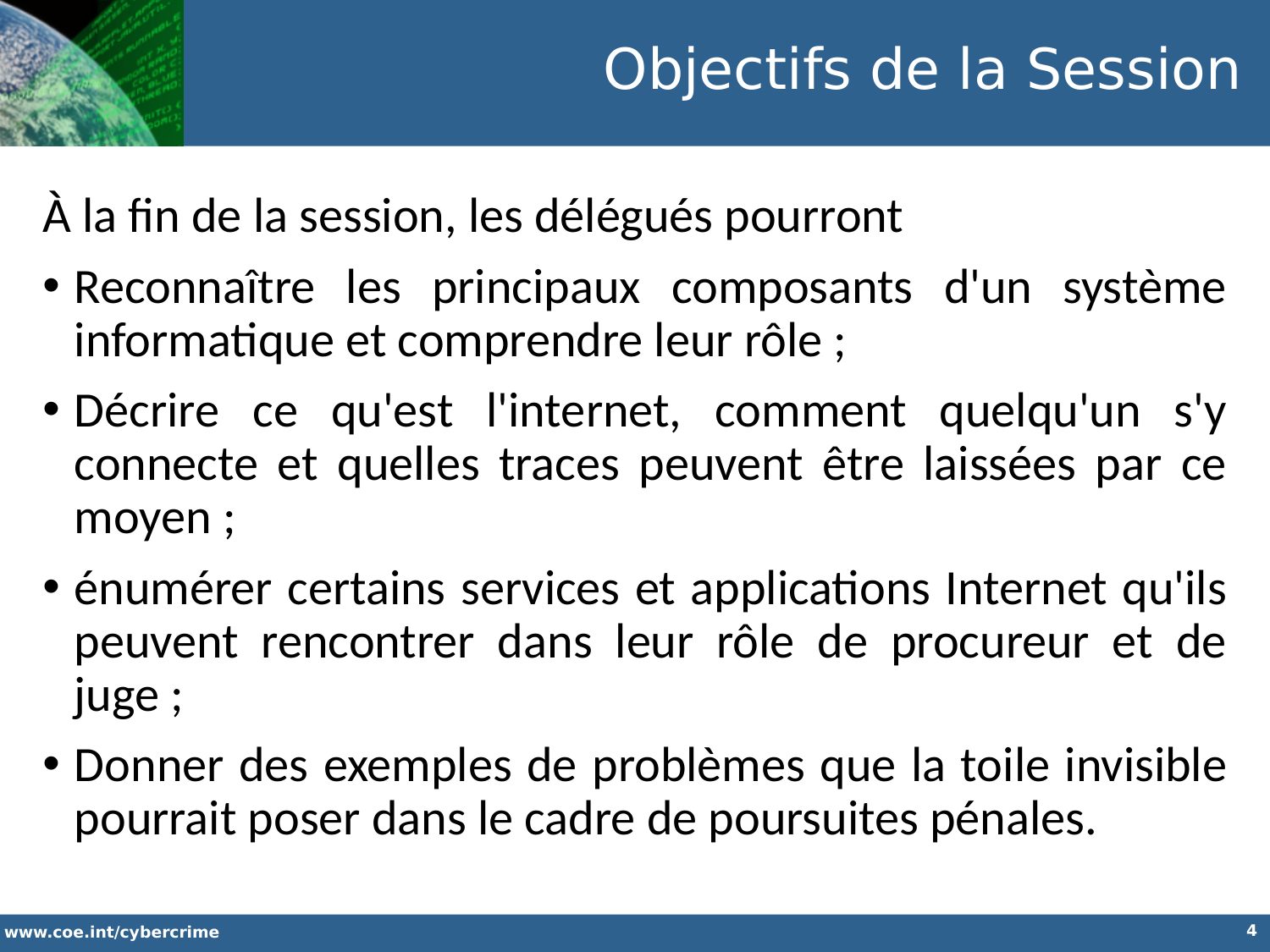

Objectifs de la Session
À la fin de la session, les délégués pourront
Reconnaître les principaux composants d'un système informatique et comprendre leur rôle ;
Décrire ce qu'est l'internet, comment quelqu'un s'y connecte et quelles traces peuvent être laissées par ce moyen ;
énumérer certains services et applications Internet qu'ils peuvent rencontrer dans leur rôle de procureur et de juge ;
Donner des exemples de problèmes que la toile invisible pourrait poser dans le cadre de poursuites pénales.